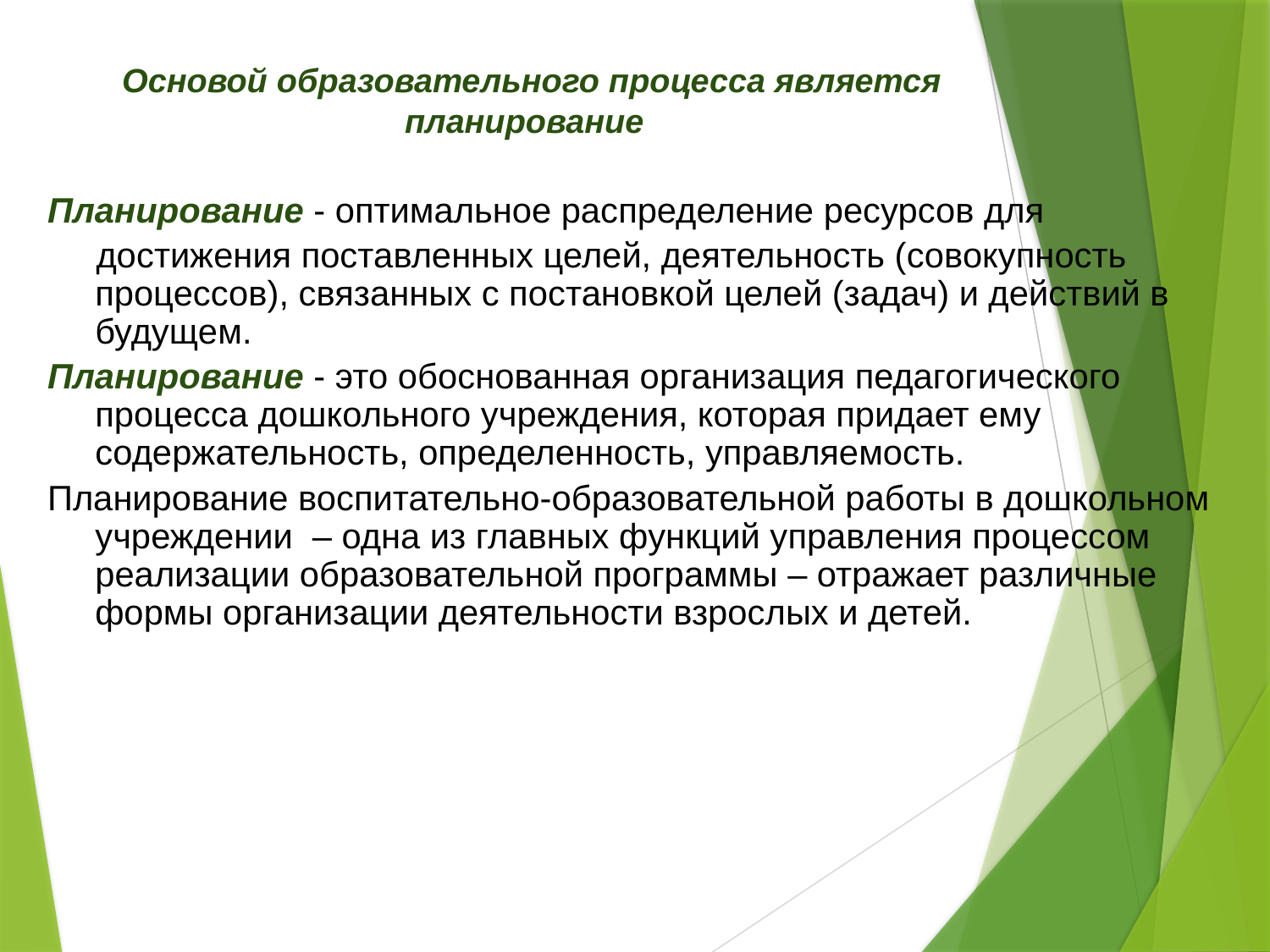

Основой образовательного процесса является планирование
Планирование - оптимальное распределение ресурсов для
     достижения поставленных целей, деятельность (совокупность процессов), связанных с постановкой целей (задач) и действий в будущем.
Планирование - это обоснованная организация педагогического процесса дошкольного учреждения, которая придает ему содержательность, определенность, управляемость.
Планирование воспитательно-образовательной работы в дошкольном учреждении  – одна из главных функций управления процессом реализации образовательной программы – отражает различные формы организации деятельности взрослых и детей.